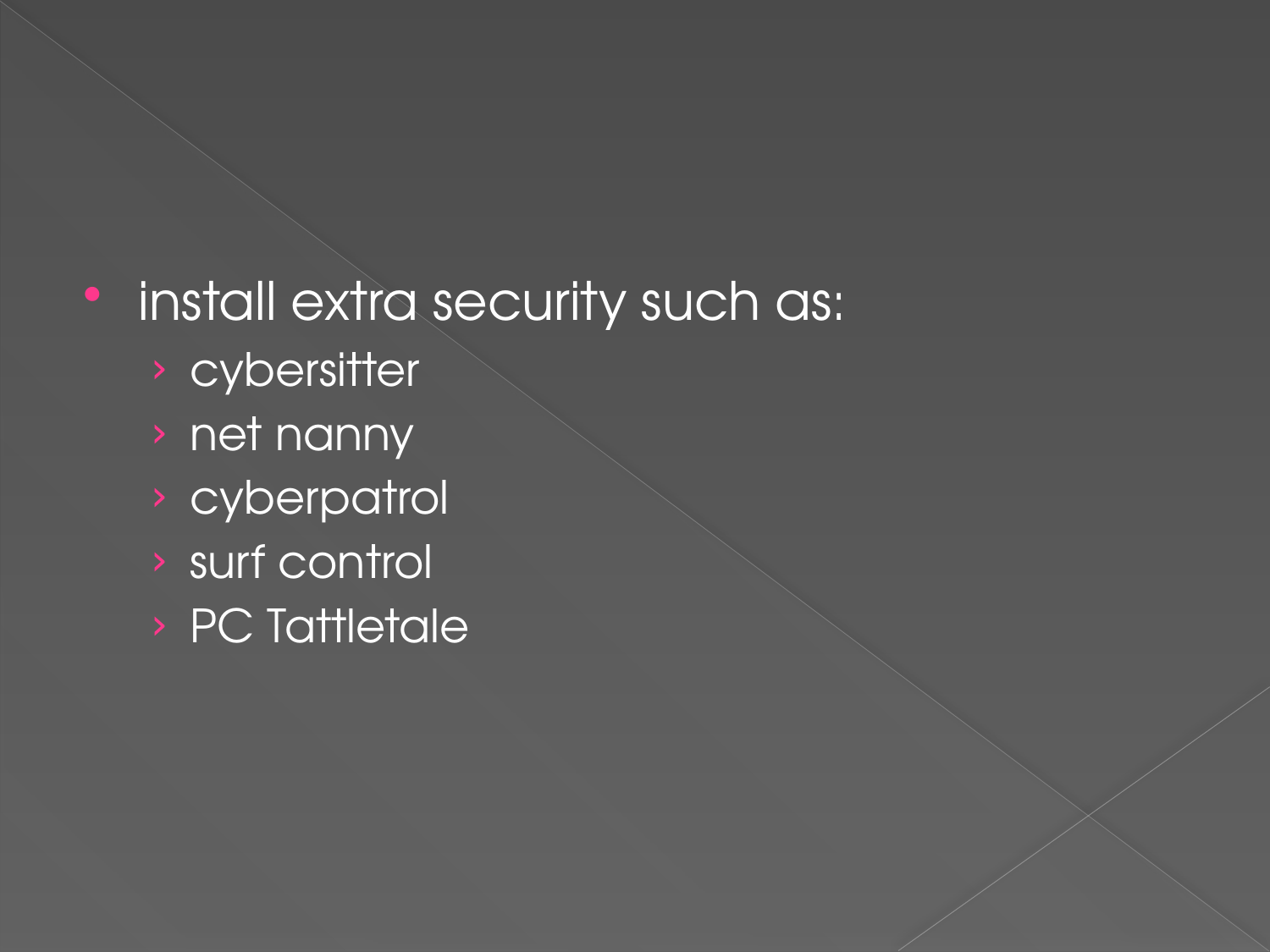

#
install extra security such as:
cybersitter
net nanny
cyberpatrol
surf control
PC Tattletale